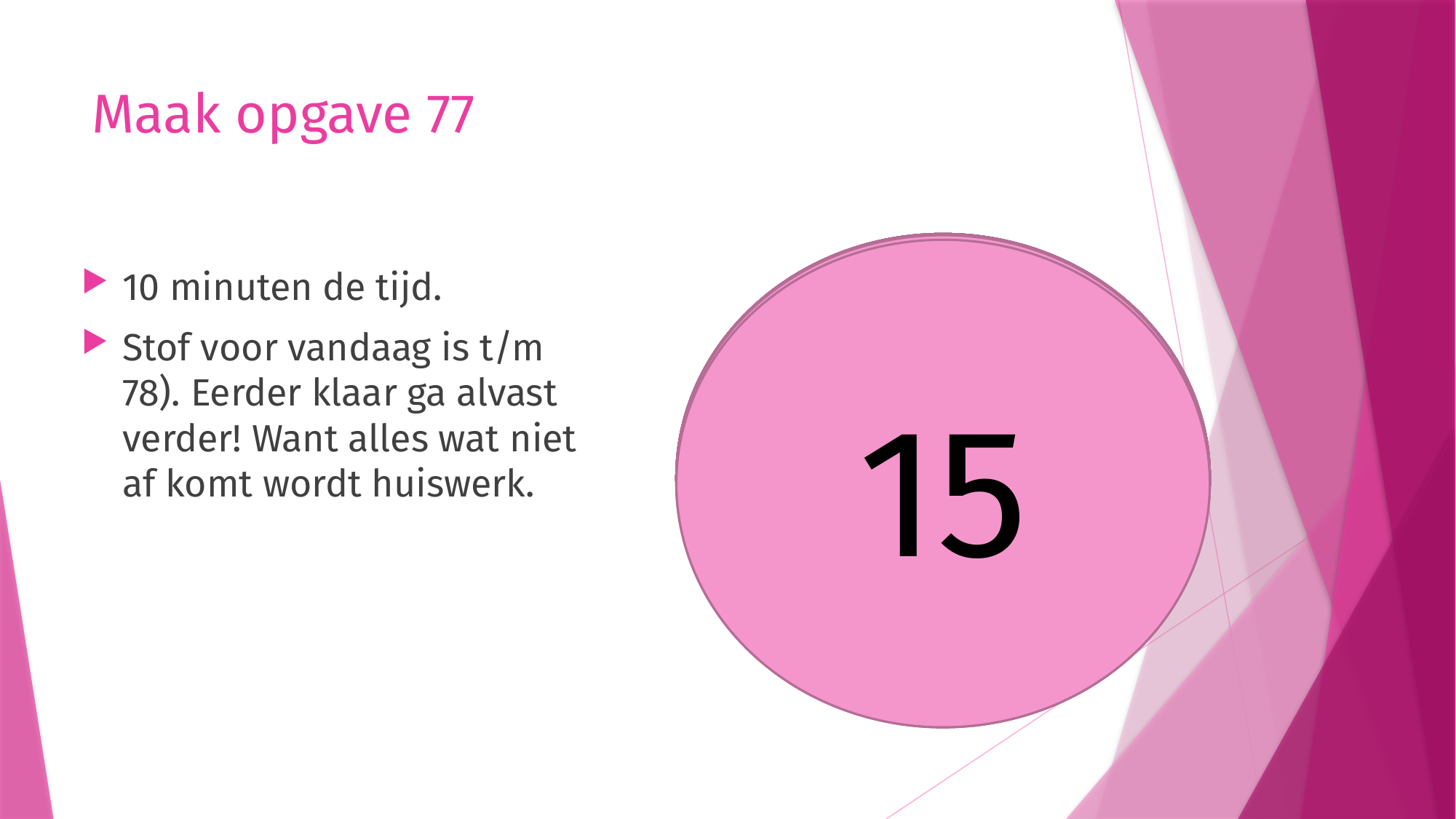

# Maak opgave 77
10
9
8
5
6
7
4
3
1
2
14
13
11
15
12
10 minuten de tijd.
Stof voor vandaag is t/m 78). Eerder klaar ga alvast verder! Want alles wat niet af komt wordt huiswerk.